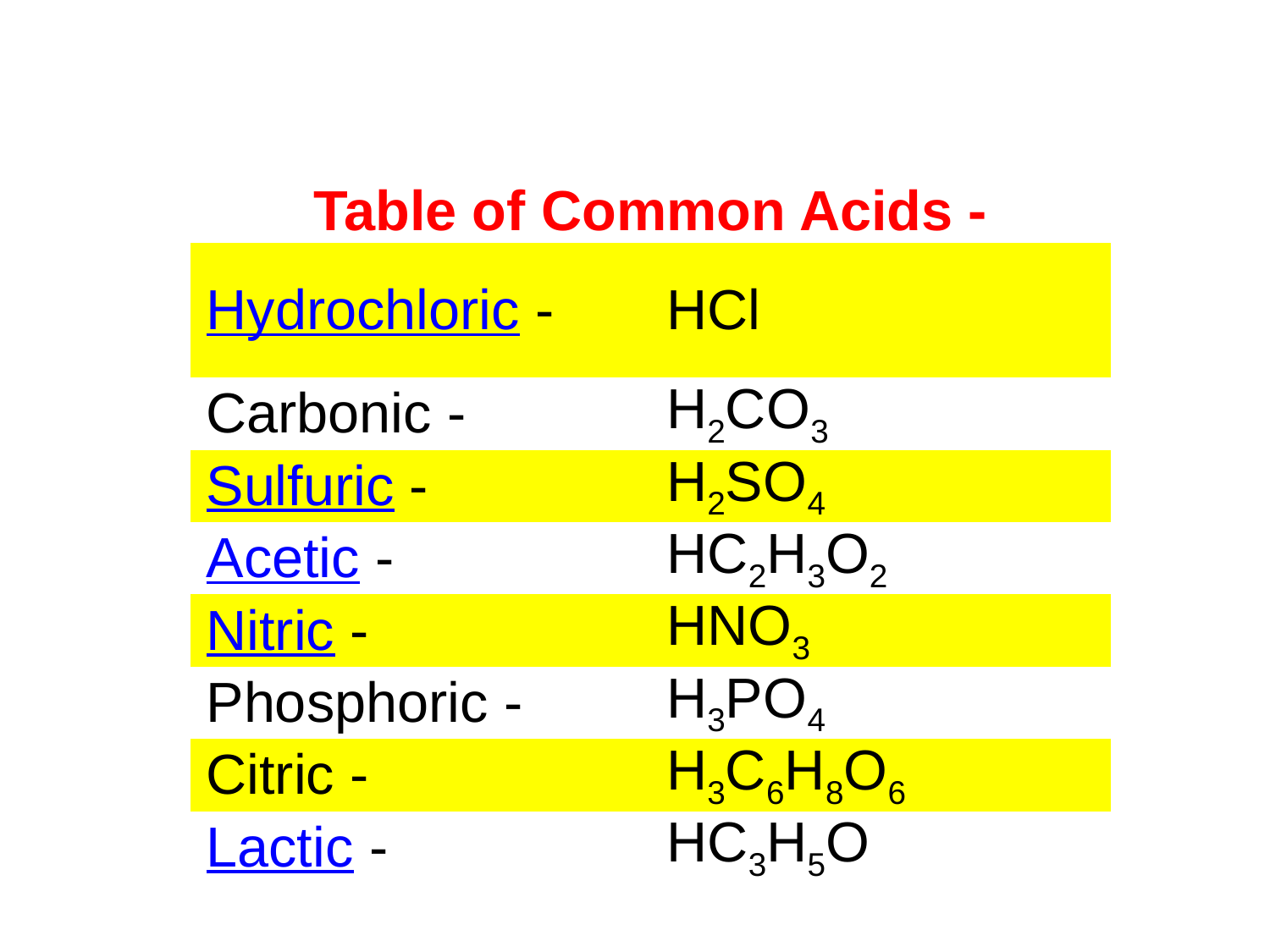

| Table of Common Acids - |  |
| --- | --- |
| Hydrochloric - | HCl |
| Carbonic - | H2CO3 |
| Sulfuric - | H2SO4 |
| Acetic - | HC2H3O2 |
| Nitric - | HNO3 |
| Phosphoric - | H3PO4 |
| Citric - | H3C6H8O6 |
| Lactic - | HC3H5O |